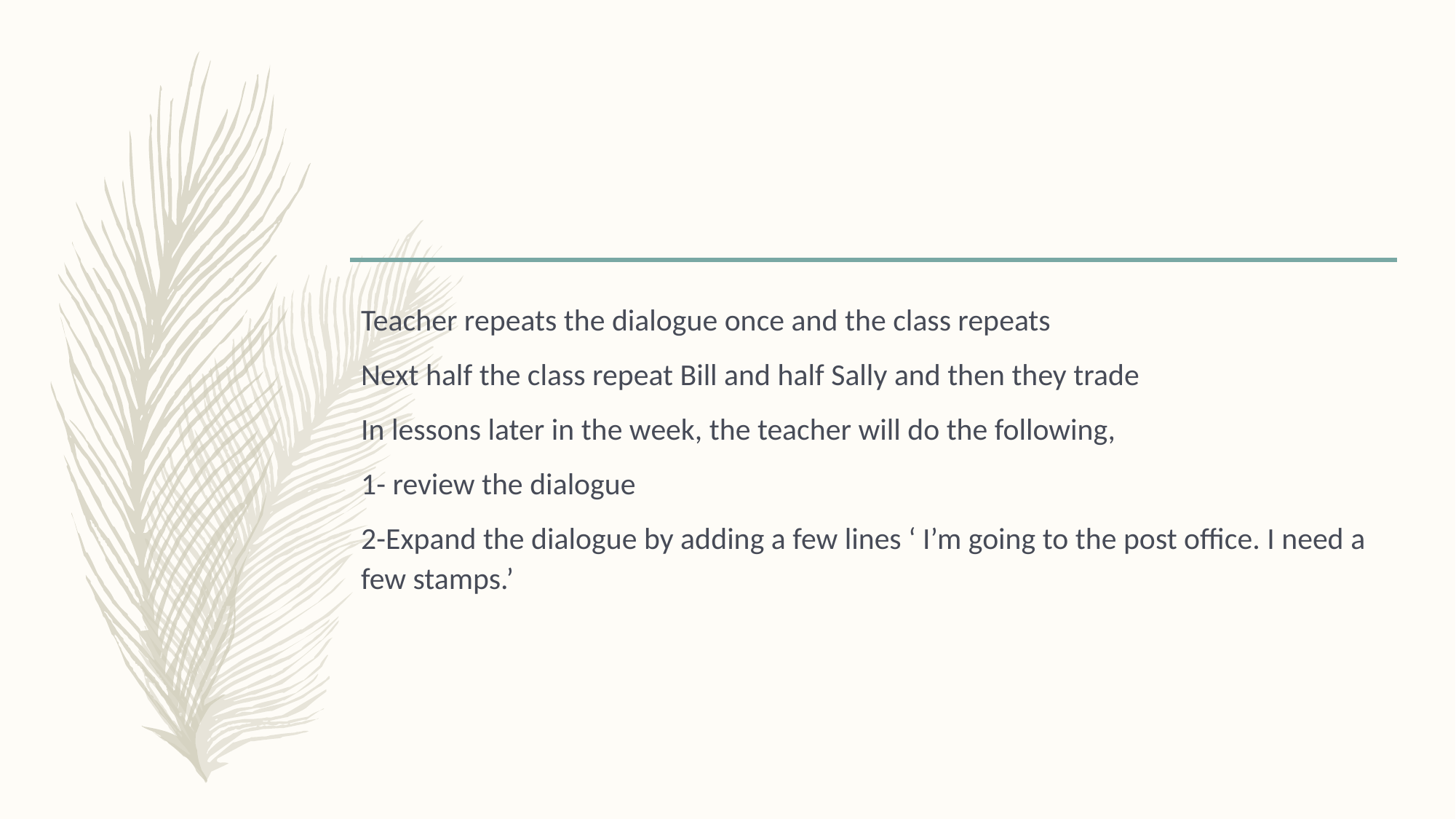

Teacher repeats the dialogue once and the class repeats
Next half the class repeat Bill and half Sally and then they trade
In lessons later in the week, the teacher will do the following,
1- review the dialogue
2-Expand the dialogue by adding a few lines ‘ I’m going to the post office. I need a few stamps.’